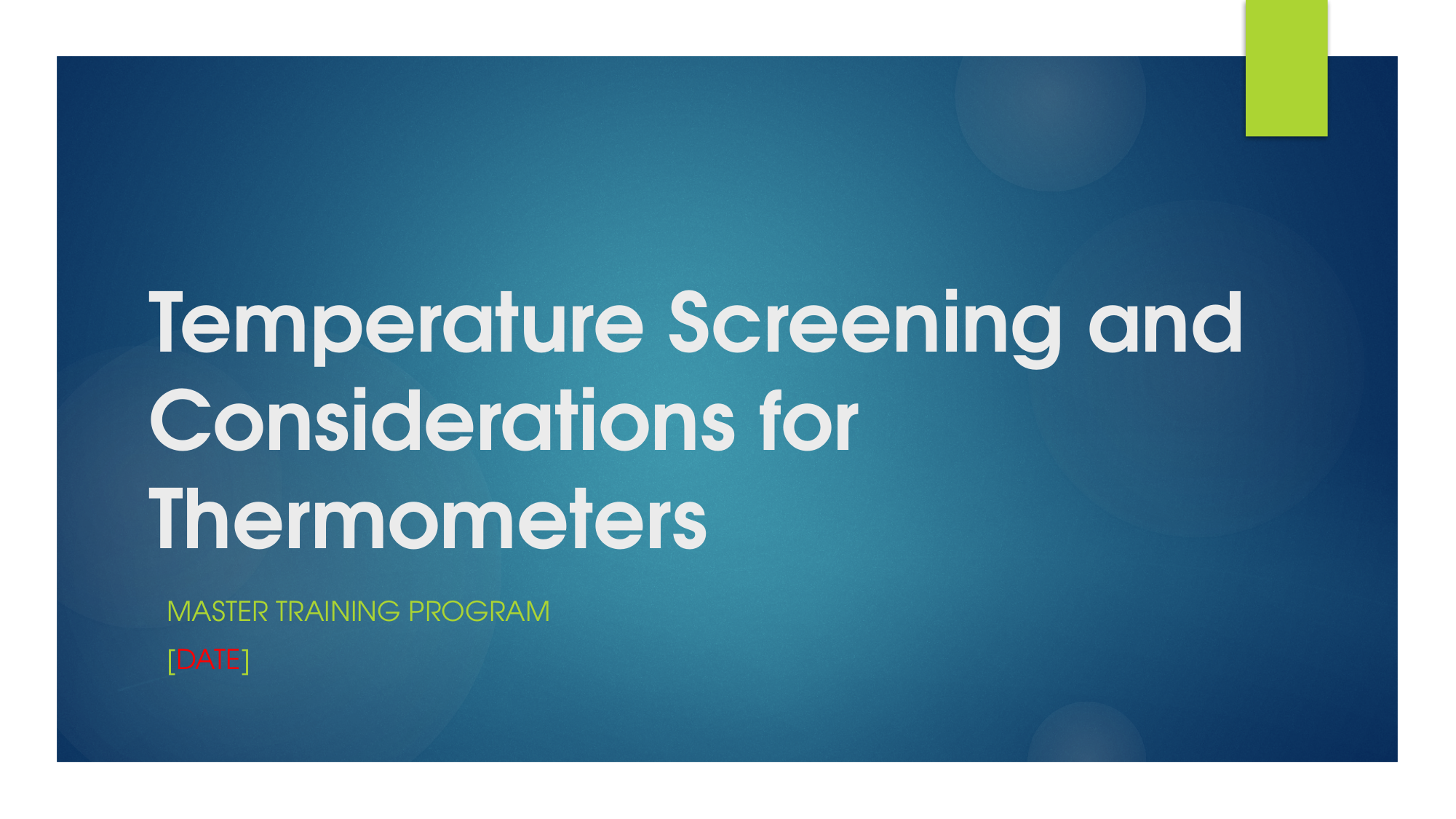

# Temperature Screening and Considerations for Thermometers

Master training program
[Date]